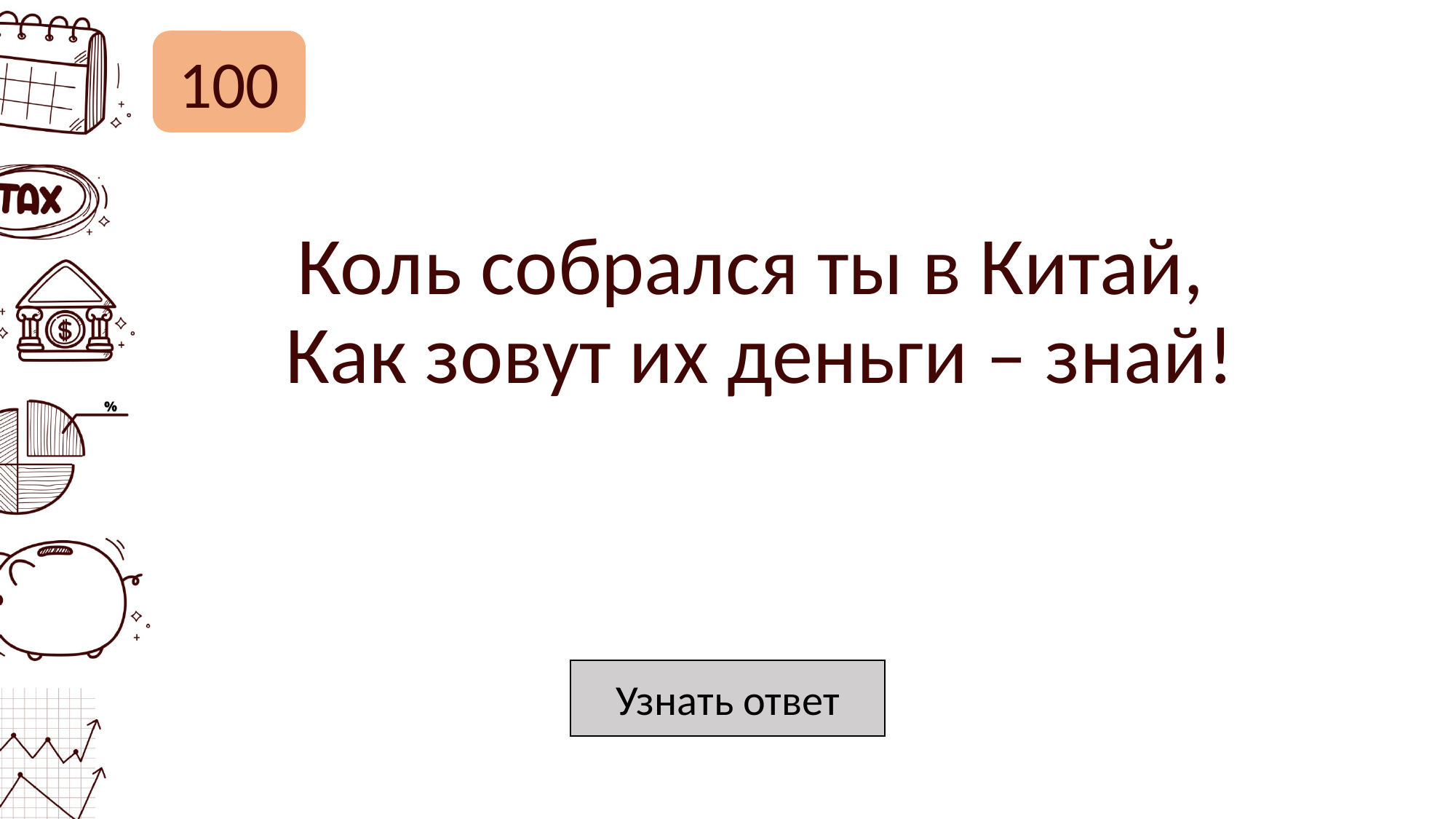

100
# Коль собрался ты в Китай, Как зовут их деньги – знай!